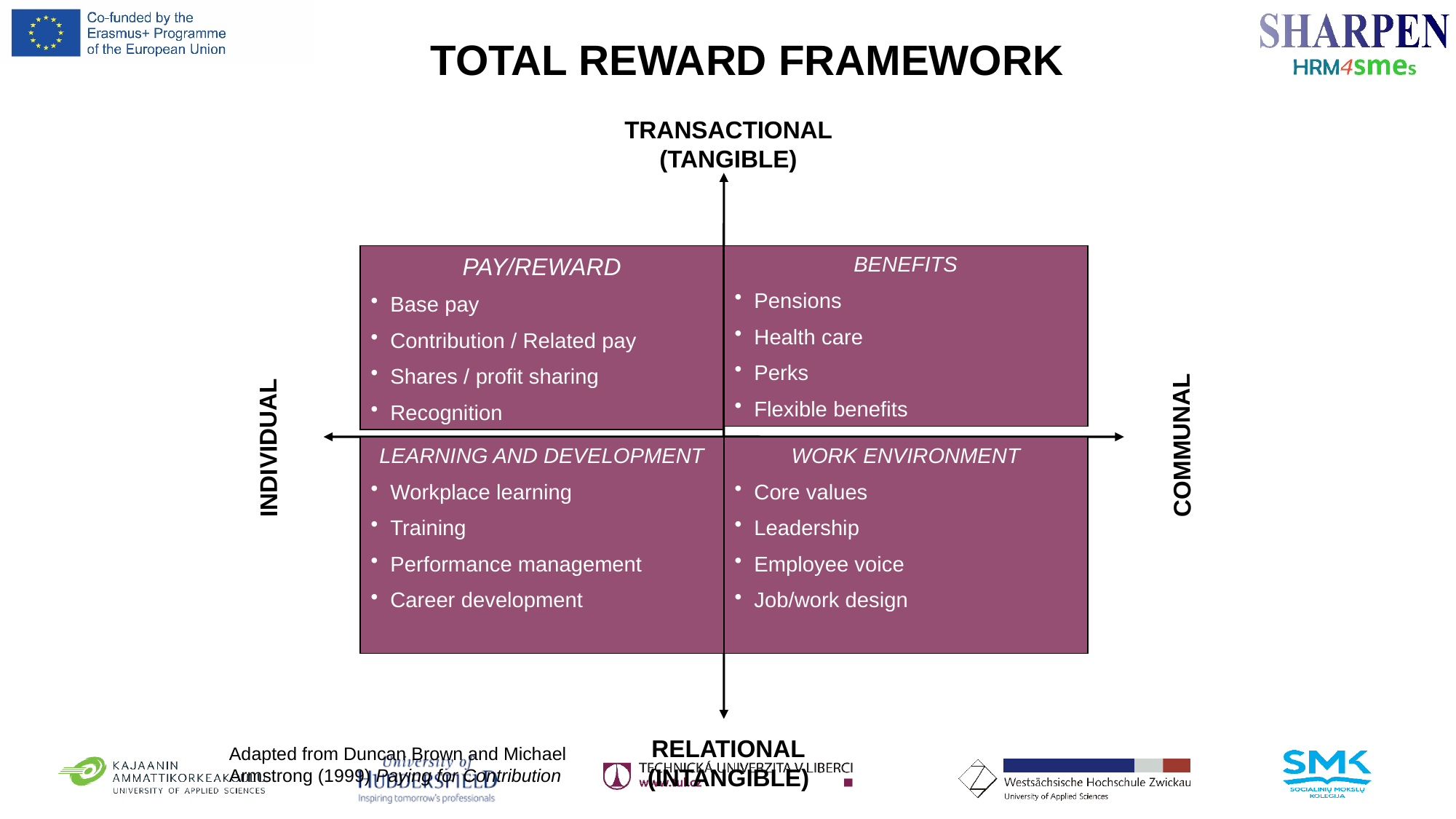

TOTAL REWARD FRAMEWORK
TRANSACTIONAL (TANGIBLE)

PAY/REWARD
  Base pay
  Contribution / Related pay
  Shares / profit sharing
  Recognition
BENEFITS
  Pensions
  Health care
  Perks
  Flexible benefits

INDIVIDUAL
COMMUNAL

LEARNING AND DEVELOPMENT
  Workplace learning
  Training
  Performance management
  Career development

WORK ENVIRONMENT
  Core values
  Leadership
  Employee voice
  Job/work design

RELATIONAL (INTANGIBLE)
Adapted from Duncan Brown and Michael Armstrong (1999) Paying for Contribution